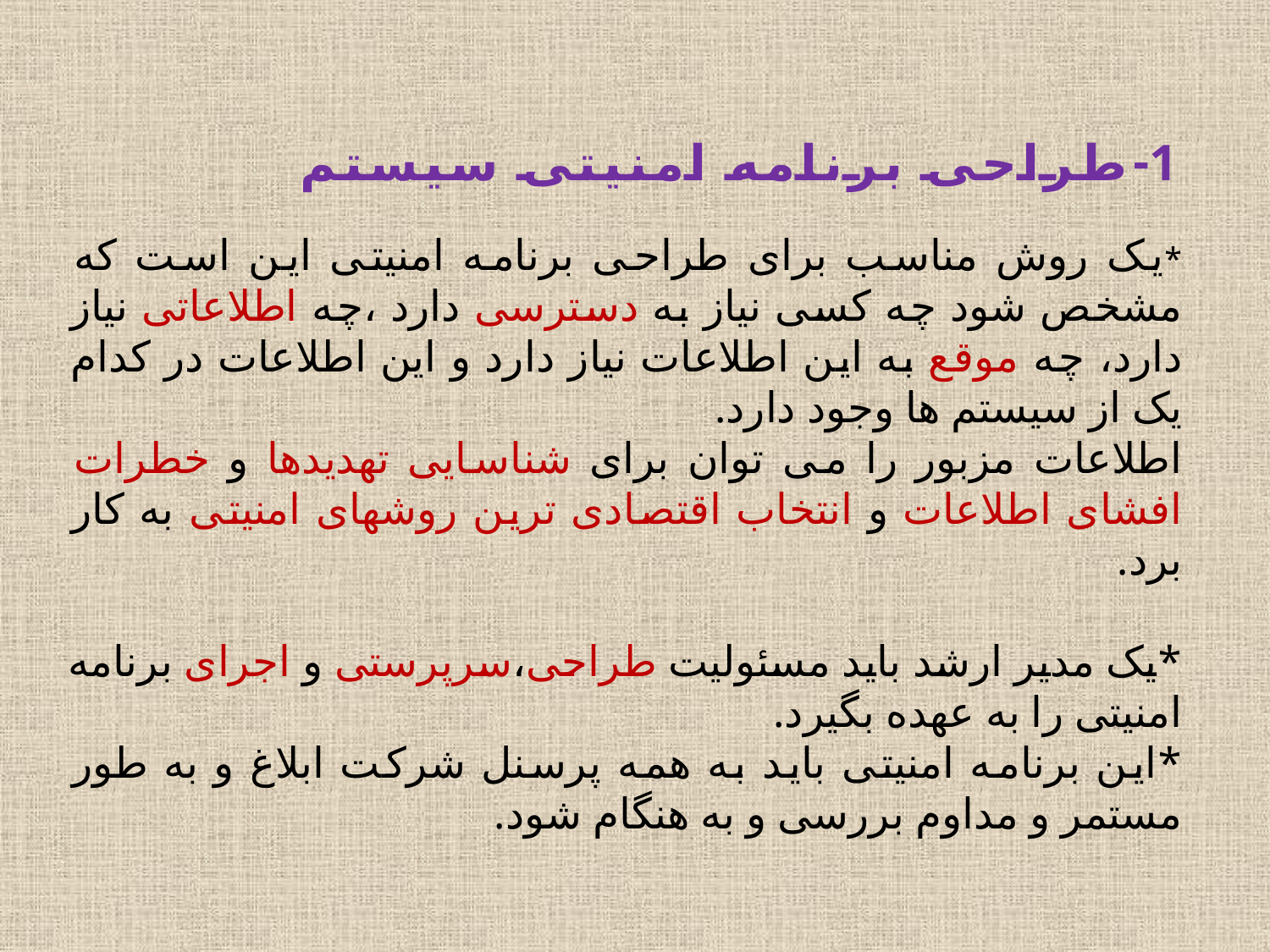

#
1-طراحی برنامه امنیتی سیستم
*یک روش مناسب برای طراحی برنامه امنیتی این است که مشخص شود چه کسی نیاز به دسترسی دارد ،چه اطلاعاتی نیاز دارد، چه موقع به این اطلاعات نیاز دارد و این اطلاعات در کدام یک از سیستم ها وجود دارد.
اطلاعات مزبور را می توان برای شناسایی تهدیدها و خطرات افشای اطلاعات و انتخاب اقتصادی ترین روشهای امنیتی به کار برد.

*یک مدیر ارشد باید مسئولیت طراحی،سرپرستی و اجرای برنامه امنیتی را به عهده بگیرد.
*این برنامه امنیتی باید به همه پرسنل شرکت ابلاغ و به طور مستمر و مداوم بررسی و به هنگام شود.